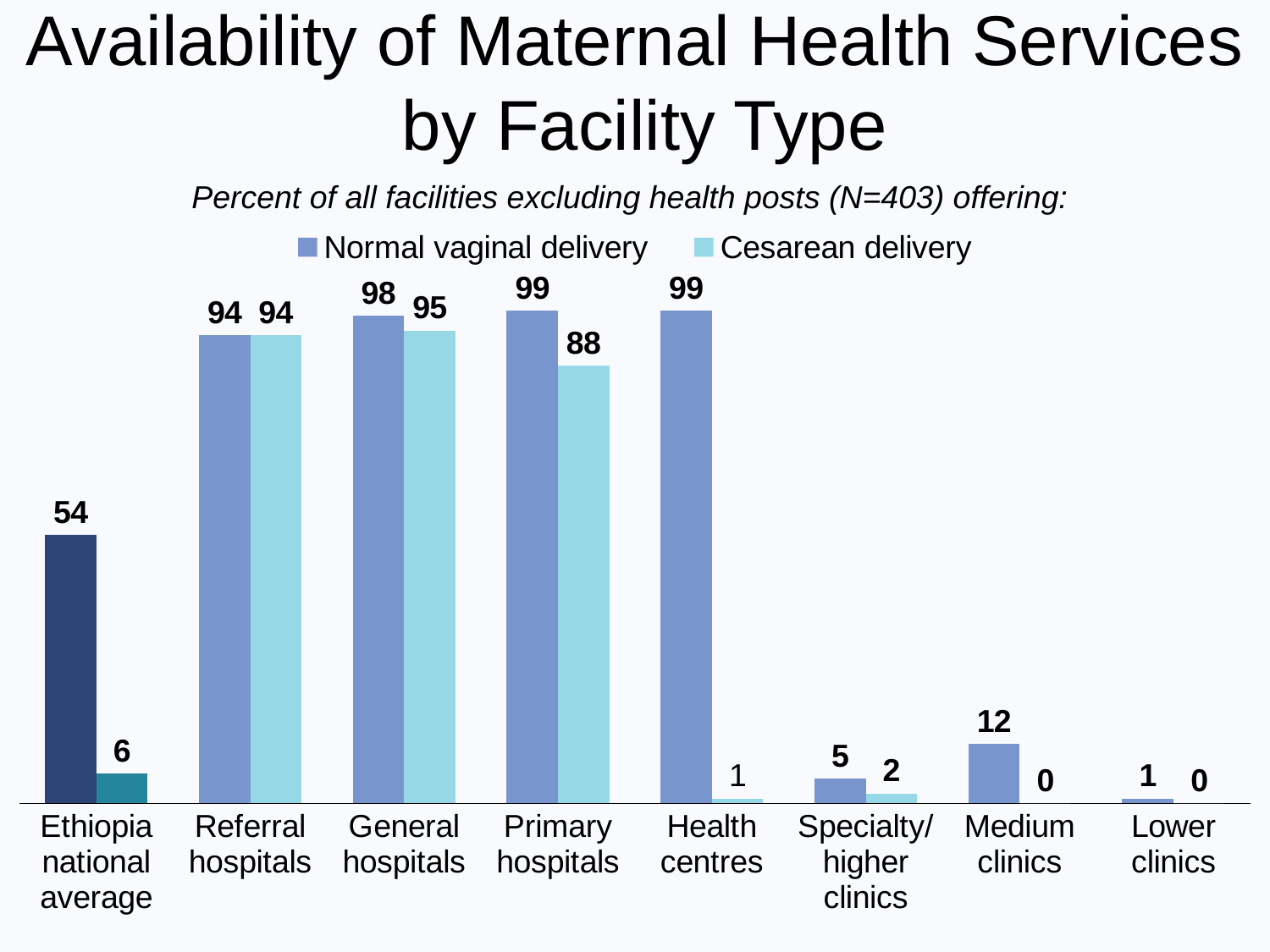

Availability of Maternal Health Services
 by Facility Type
Percent of all facilities excluding health posts (N=403) offering:

### Chart

| Category | Normal vaginal delivery | Cesarean delivery |
|---|---|---|
| Ethiopia national average | 54.0 | 6.0 |
| Referral hospitals | 94.0 | 94.0 |
| General hospitals | 98.0 | 95.0 |
| Primary hospitals | 99.0 | 88.0 |
| Health centres | 99.0 | 1.0 |
| Specialty/ higher clinics | 5.0 | 2.0 |
| Medium clinics | 12.0 | 0.0 |
| Lower clinics | 1.0 | 0.0 |